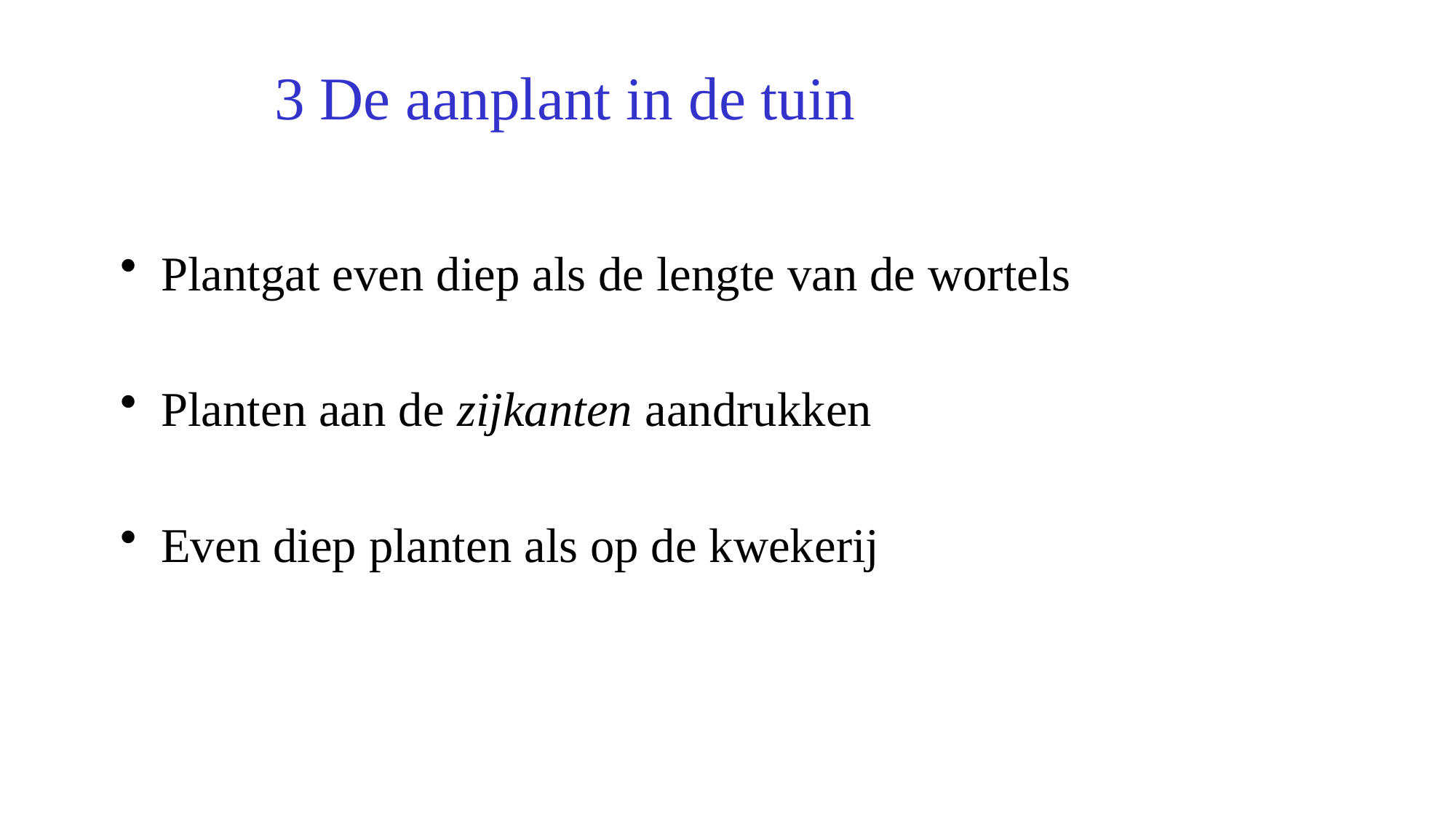

# 3 De aanplant in de tuin
Plantgat even diep als de lengte van de wortels

Planten aan de zijkanten aandrukken

Even diep planten als op de kwekerij